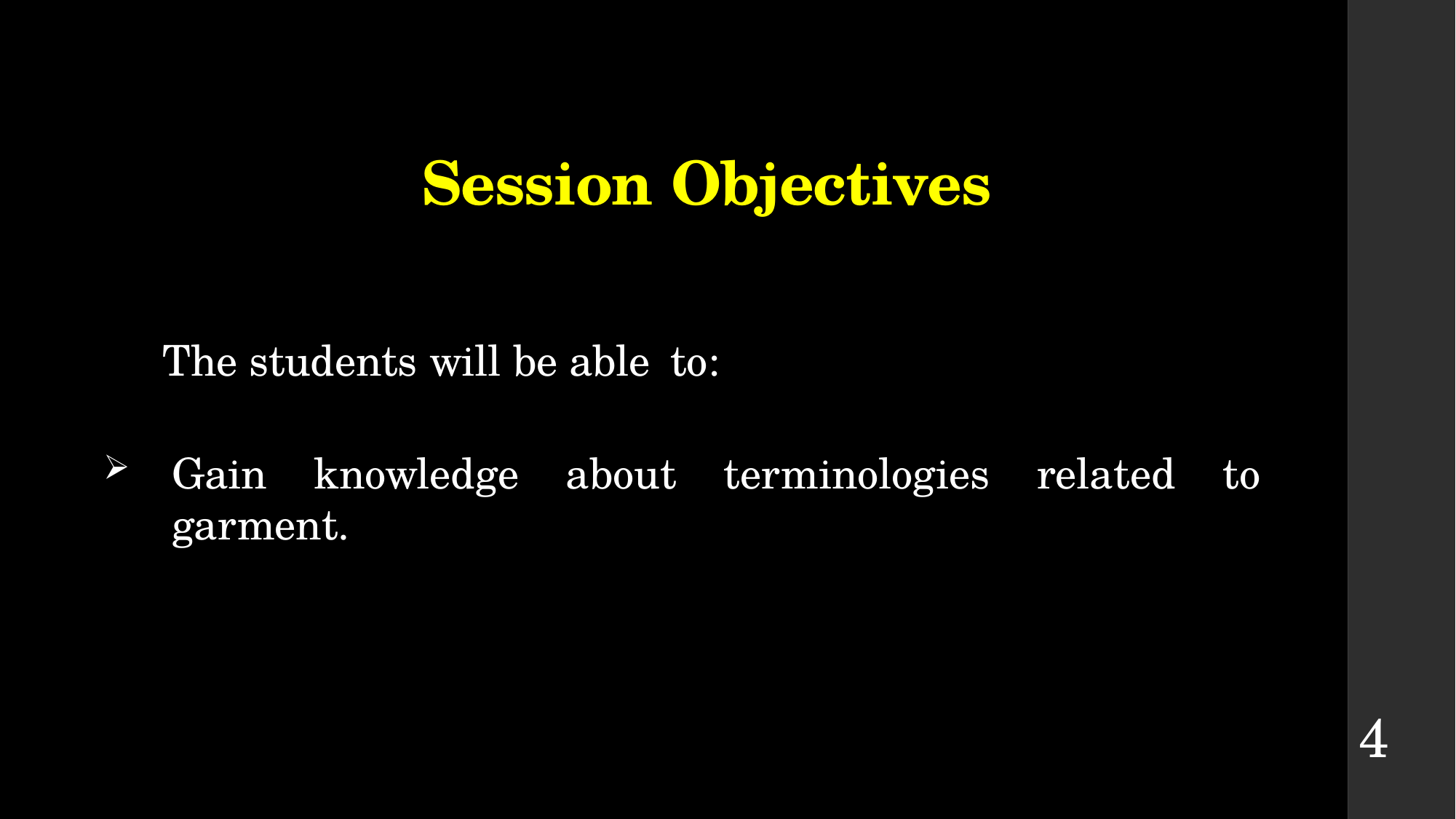

# Session Objectives
      The students will be able to:

Gain knowledge about terminologies related to garment.
4